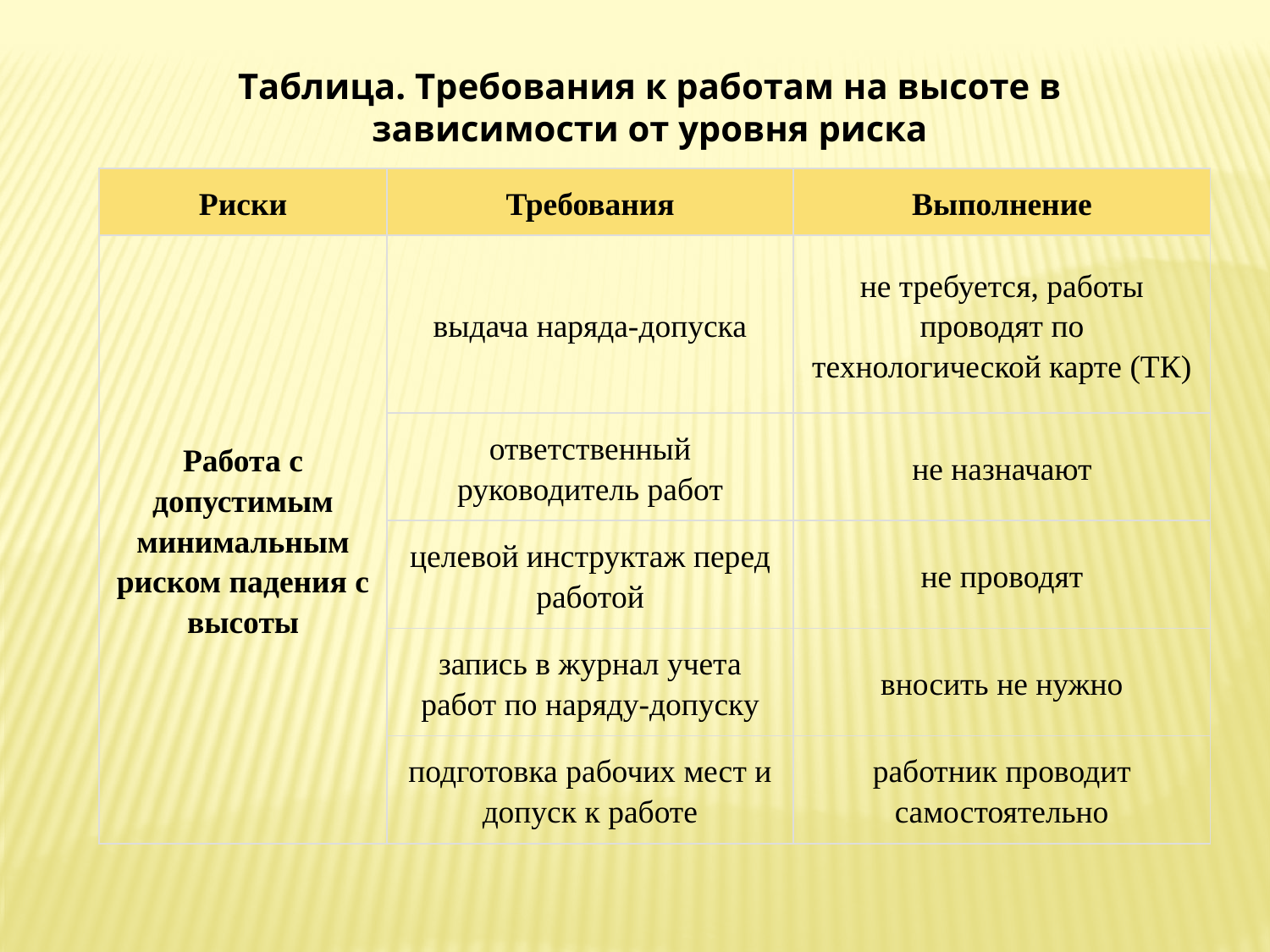

Таблица. Требования к работам на высоте в зависимости от уровня риска
| Риски | Требования | Выполнение |
| --- | --- | --- |
| Работа с допустимым минимальным риском падения с высоты | выдача наряда-допуска | не требуется, работы проводят по технологической карте (ТК) |
|  | ответственный руководитель работ | не назначают |
|  | целевой инструктаж перед работой | не проводят |
|  | запись в журнал учета работ по наряду-допуску | вносить не нужно |
|  | подготовка рабочих мест и допуск к работе | работник проводит самостоятельно |